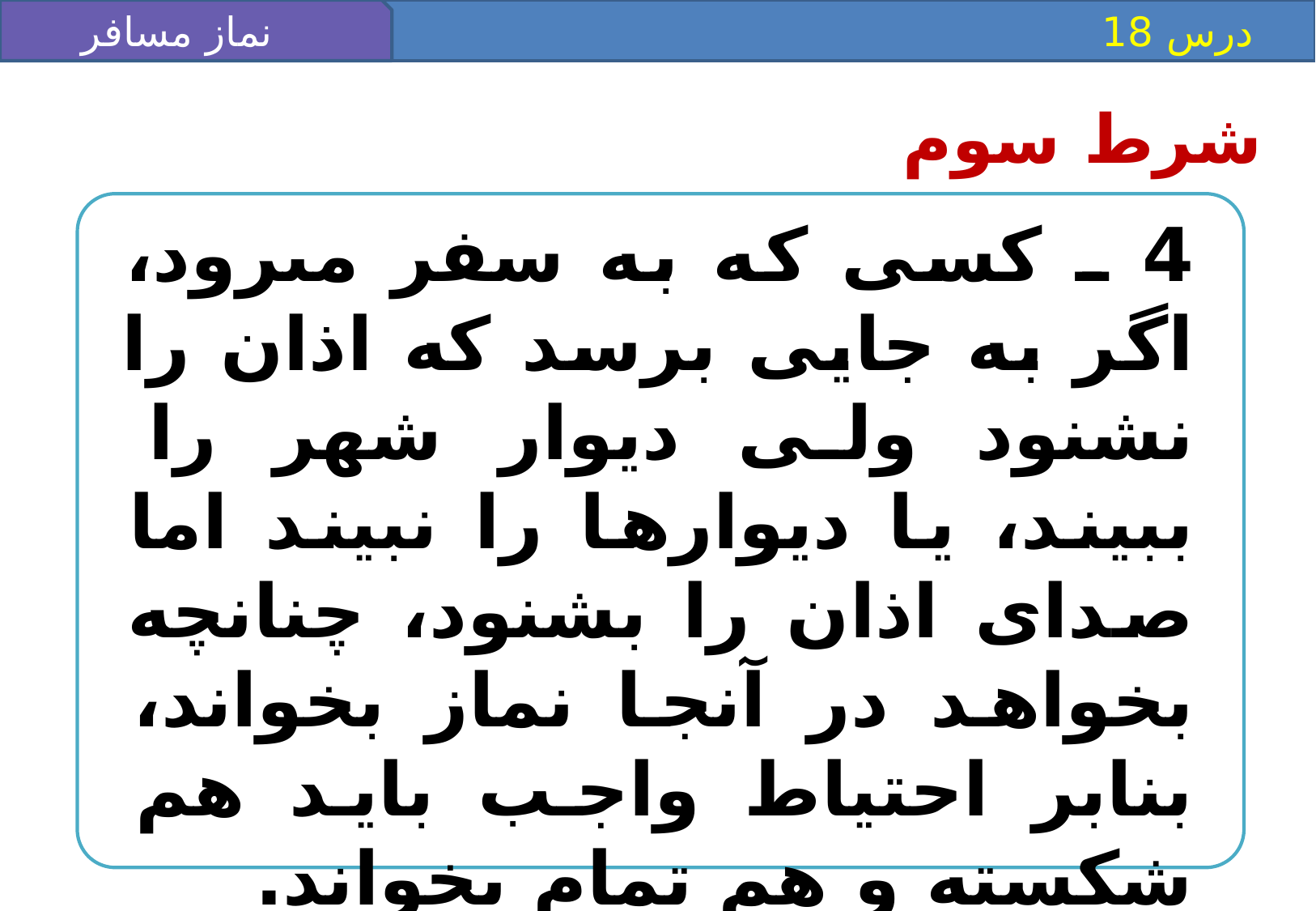

نماز مسافر (1)
 درس 18
شرط سوم

4 ـ كسى كه به سفر مى‏رود، اگر به جايى برسد كه اذان را نشنود ولى ديوار شهر را ببيند، يا ديوارها را نبيند اما صداى اذان را بشنود، چنانچه بخواهد در آنجا نماز بخواند، بنابر احتياط واجب بايد هم شكسته و هم تمام بخواند.